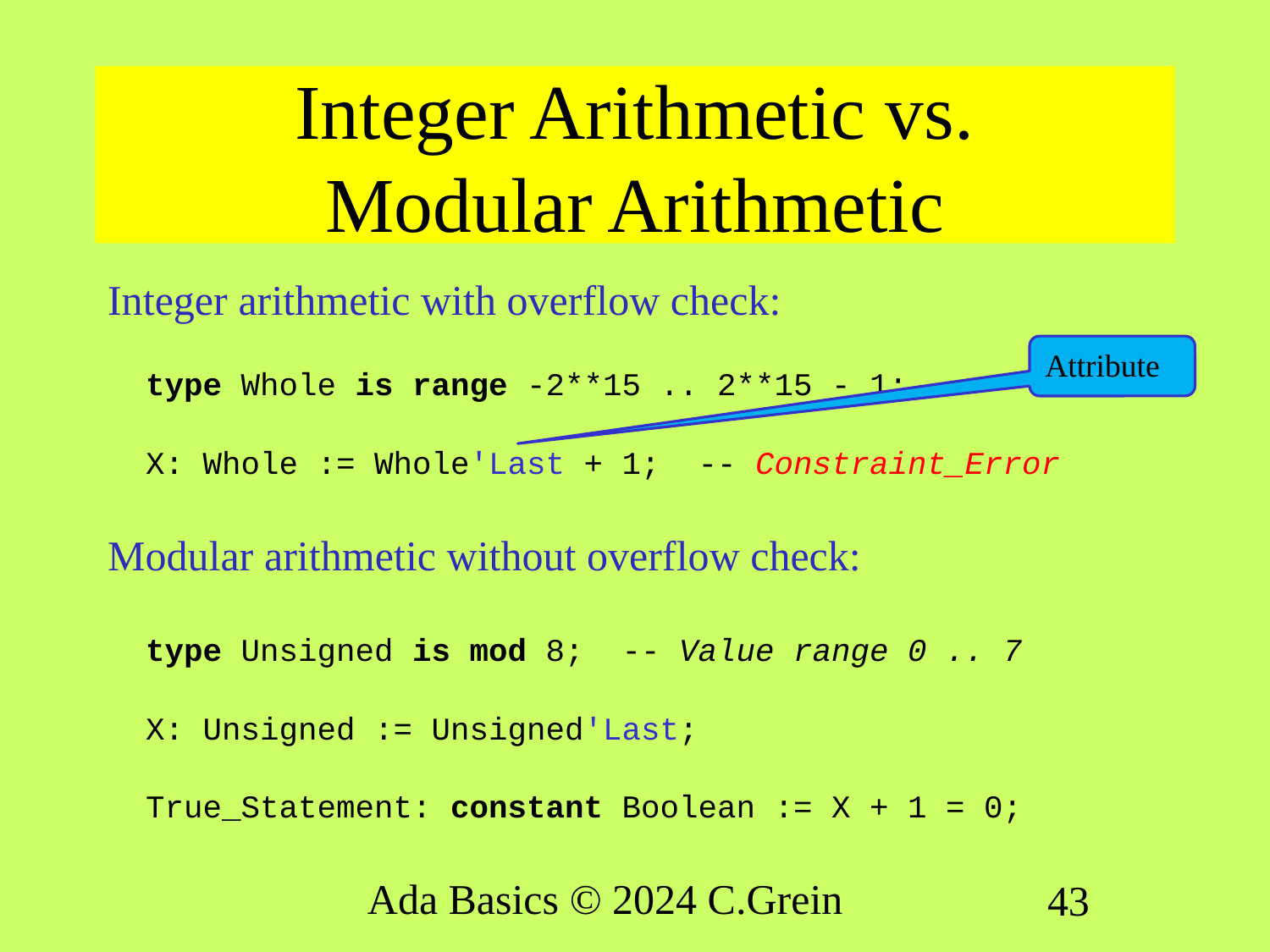

# Integer Arithmetic vs. Modular Arithmetic
Integer arithmetic with overflow check:

  type Whole is range -2**15 .. 2**15 - 1;

  X: Whole := Whole'Last + 1;  -- Constraint_Error

Modular arithmetic without overflow check:

  type Unsigned is mod 8;  -- Value range 0 .. 7

  X: Unsigned := Unsigned'Last;

  True_Statement: constant Boolean := X + 1 = 0;
Attribute
Ada Basics © 2024 C.Grein
43